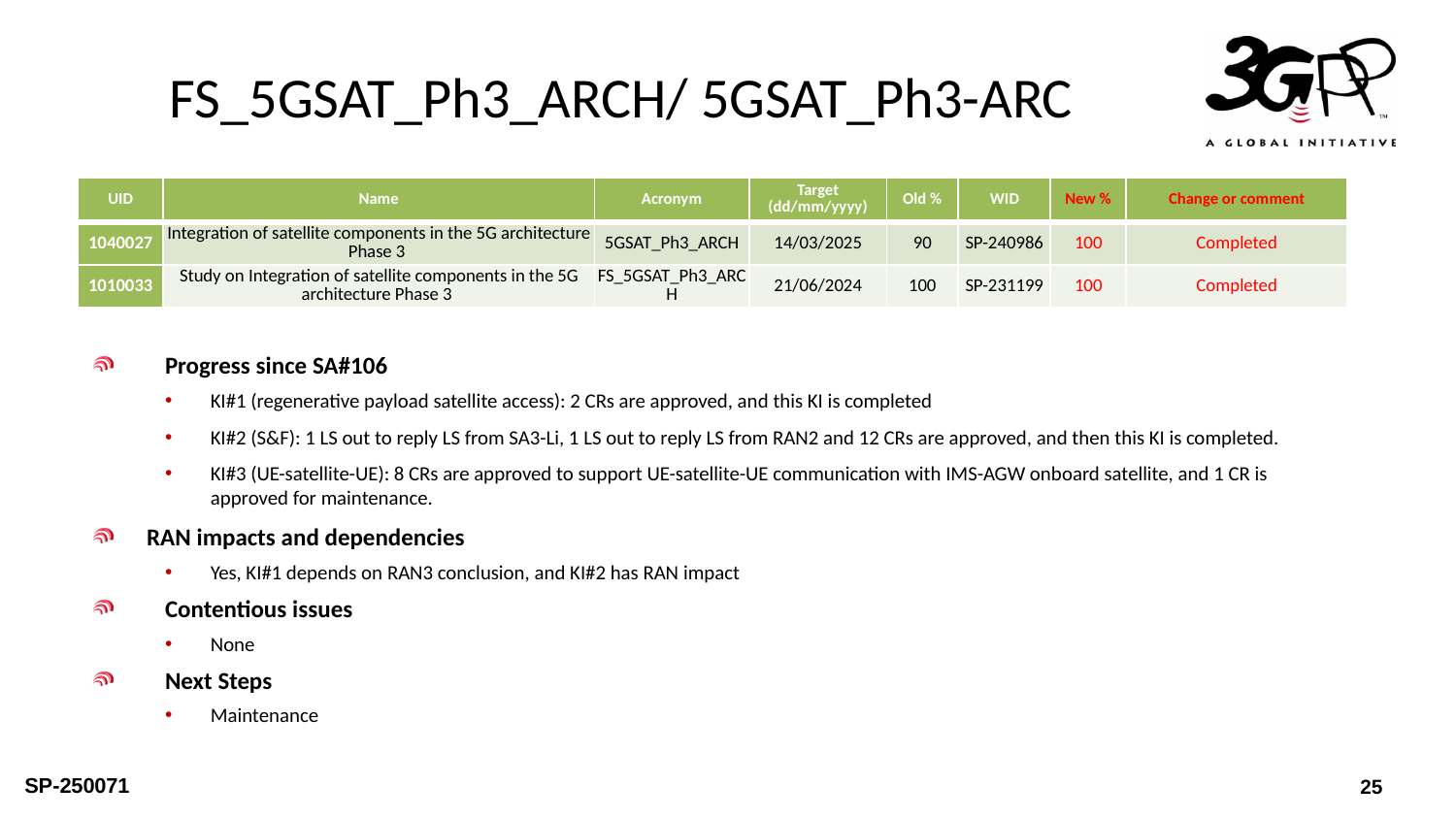

# FS_5GSAT_Ph3_ARCH/ 5GSAT_Ph3-ARC
| UID | Name | Acronym | Target (dd/mm/yyyy) | Old % | WID | New % | Change or comment |
| --- | --- | --- | --- | --- | --- | --- | --- |
| 1040027 | Integration of satellite components in the 5G architecture Phase 3 | 5GSAT\_Ph3\_ARCH | 14/03/2025 | 90 | SP-240986 | 100 | Completed |
| 1010033 | Study on Integration of satellite components in the 5G architecture Phase 3 | FS\_5GSAT\_Ph3\_ARCH | 21/06/2024 | 100 | SP-231199 | 100 | Completed |
Progress since SA#106
KI#1 (regenerative payload satellite access): 2 CRs are approved, and this KI is completed
KI#2 (S&F): 1 LS out to reply LS from SA3-Li, 1 LS out to reply LS from RAN2 and 12 CRs are approved, and then this KI is completed.
KI#3 (UE-satellite-UE): 8 CRs are approved to support UE-satellite-UE communication with IMS-AGW onboard satellite, and 1 CR is approved for maintenance.
RAN impacts and dependencies
Yes, KI#1 depends on RAN3 conclusion, and KI#2 has RAN impact
Contentious issues
None
Next Steps
Maintenance